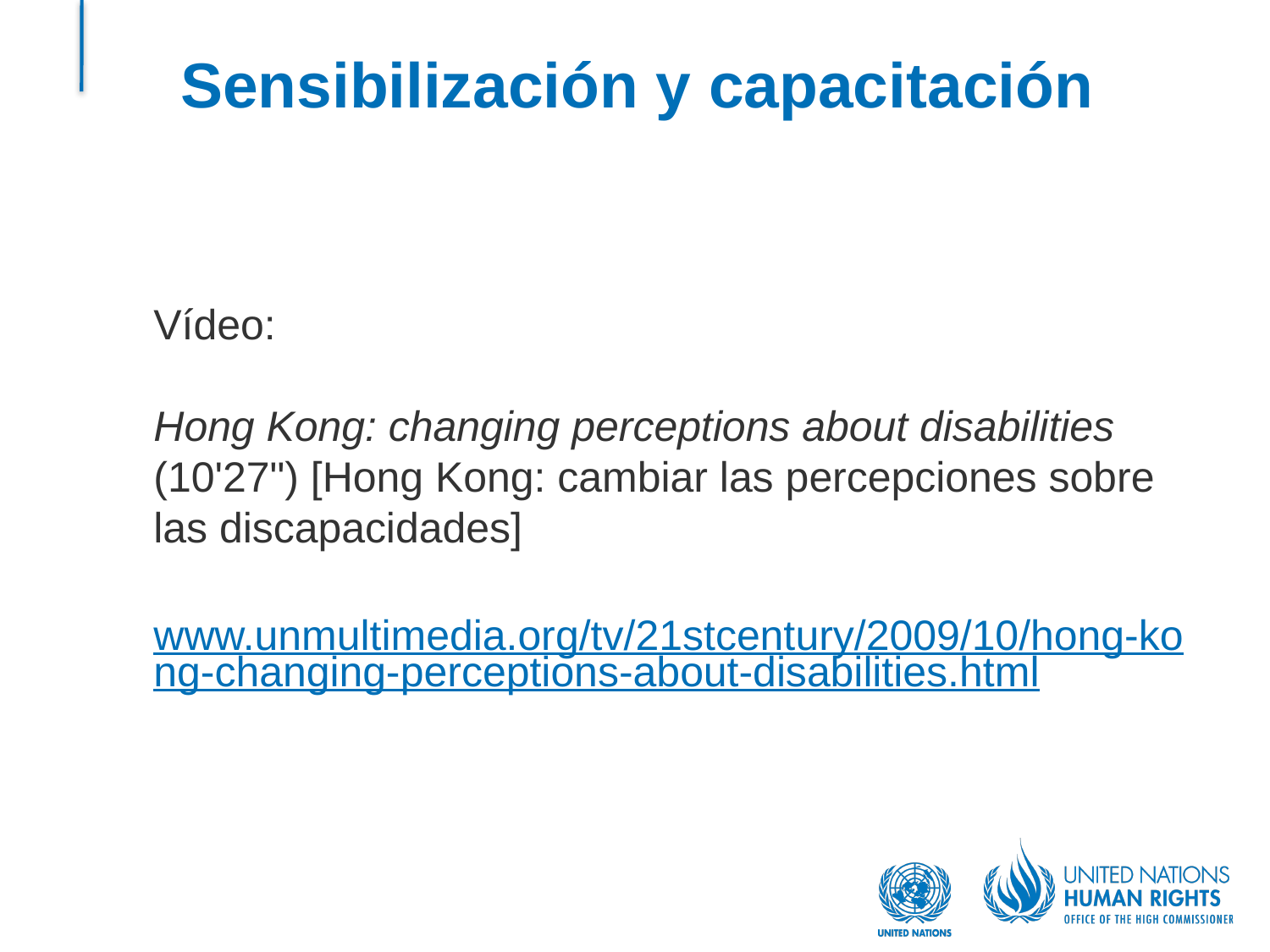

# Sensibilización y capacitación

Vídeo:

Hong Kong: changing perceptions about disabilities (10'27") [Hong Kong: cambiar las percepciones sobre las discapacidades]

www.unmultimedia.org/tv/21stcentury/2009/10/hong-kong-changing-perceptions-about-disabilities.html